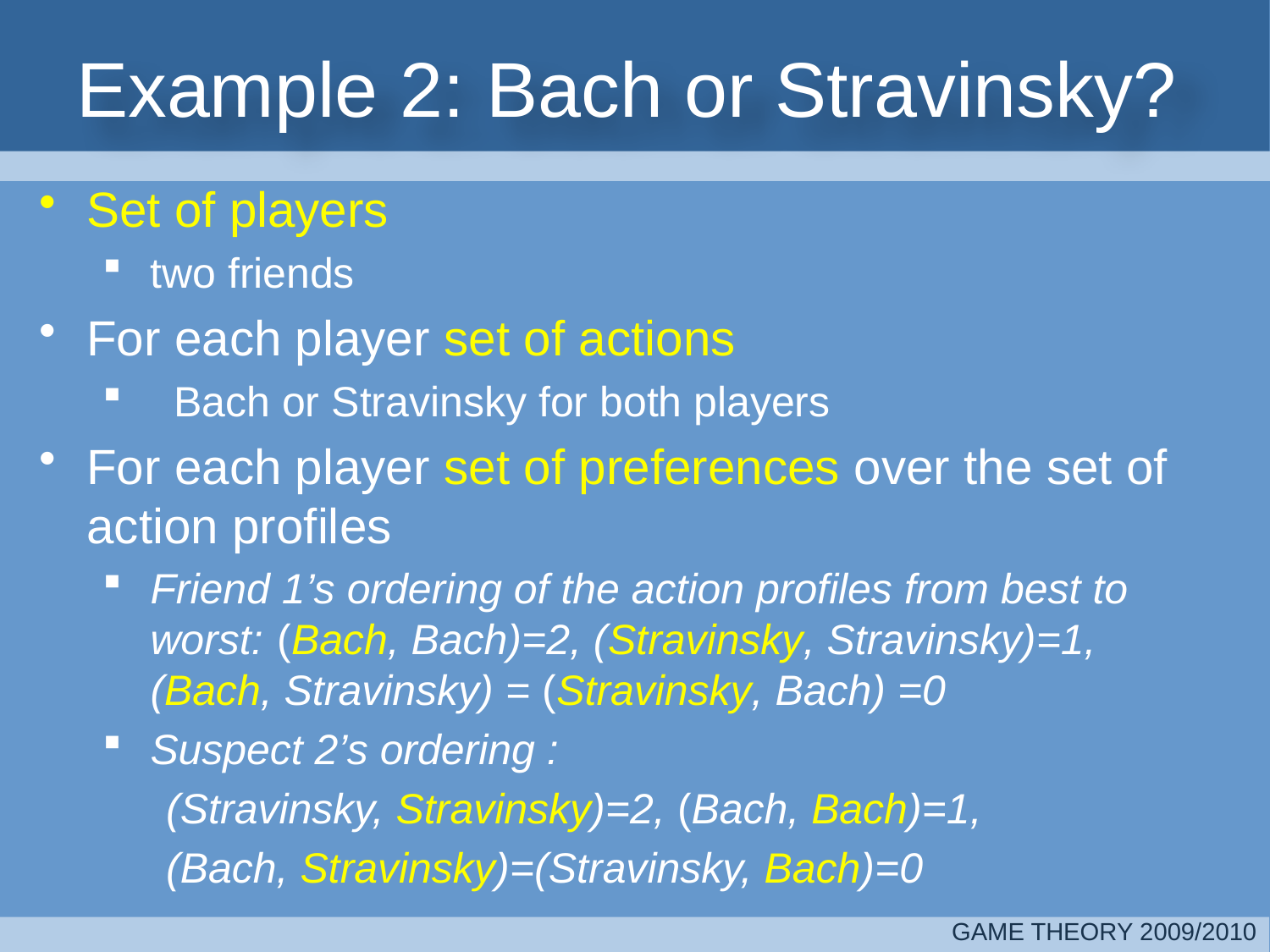

# Example 2: Bach or Stravinsky?
Set of players
two friends
For each player set of actions
Bach or Stravinsky for both players
For each player set of preferences over the set of action profiles
Friend 1’s ordering of the action profiles from best to worst: 	(Bach, Bach)=2, (Stravinsky, Stravinsky)=1,         (Bach, Stravinsky) = (Stravinsky, Bach) =0
Suspect 2’s ordering :
(Stravinsky, Stravinsky)=2, (Bach, Bach)=1,
(Bach, Stravinsky)=(Stravinsky, Bach)=0

GAME THEORY 2009/2010